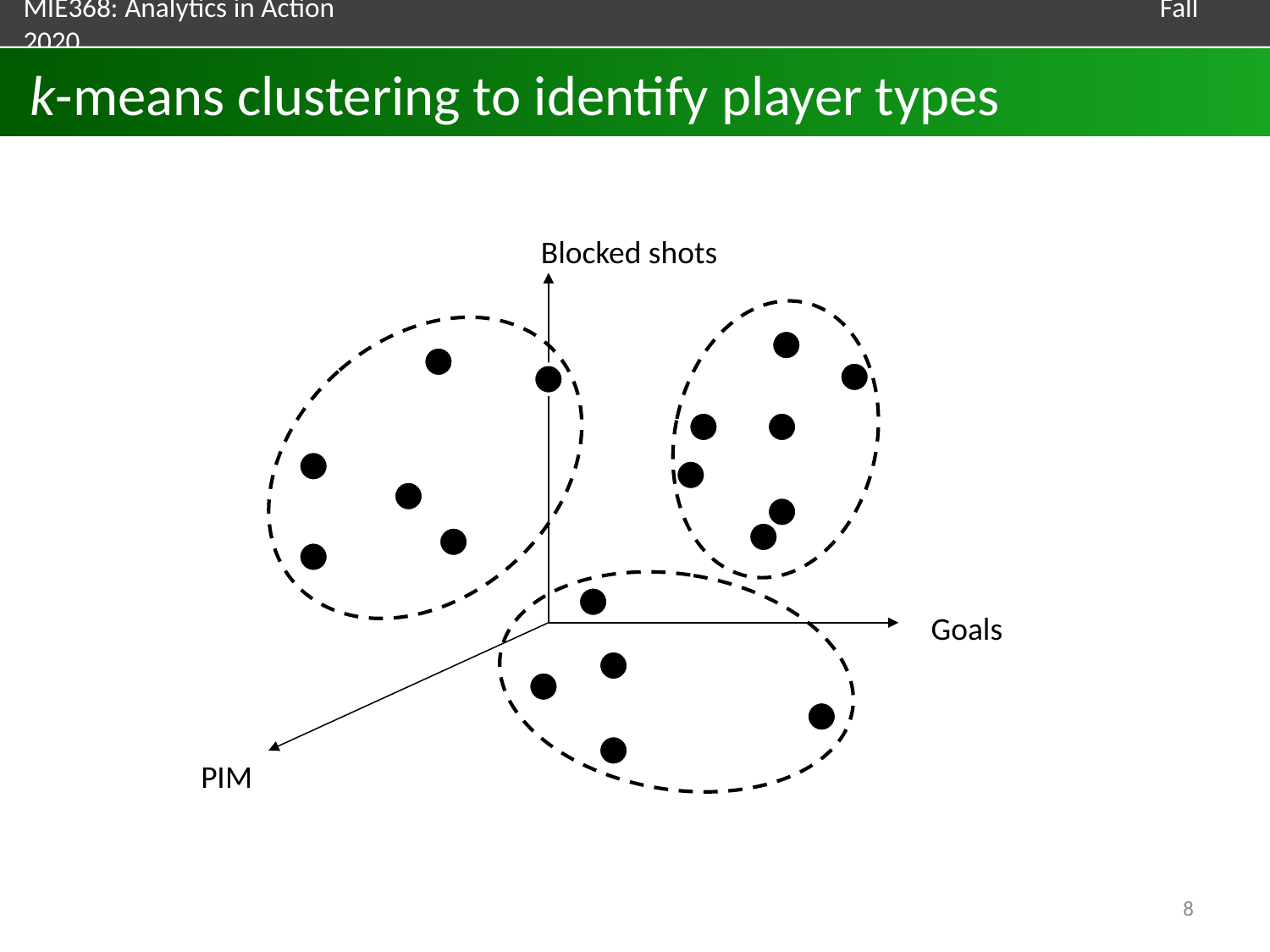

# k-means clustering to identify player types

Blocked shots

Goals

PIM

8